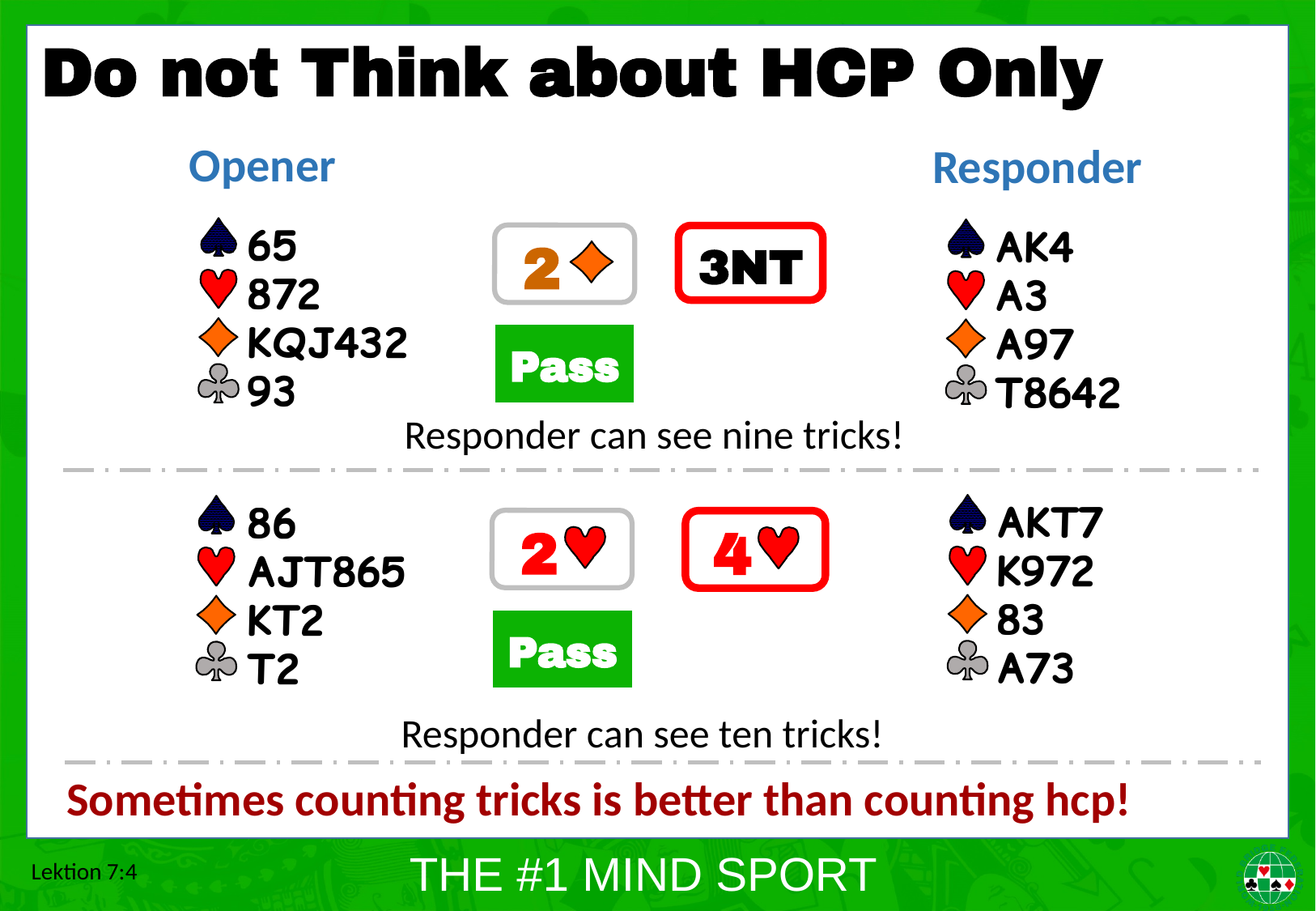

# Do not Think about HCP Only
Opener
Responder
65
872
KQJ432
93

AK4
A3
A97
T8642

2

3NT
Pass
Responder can see nine tricks!
AKT7
K972
83
A73

86
AJT865
KT2
T2

2

4

Pass
Responder can see ten tricks!
Sometimes counting tricks is better than counting hcp!